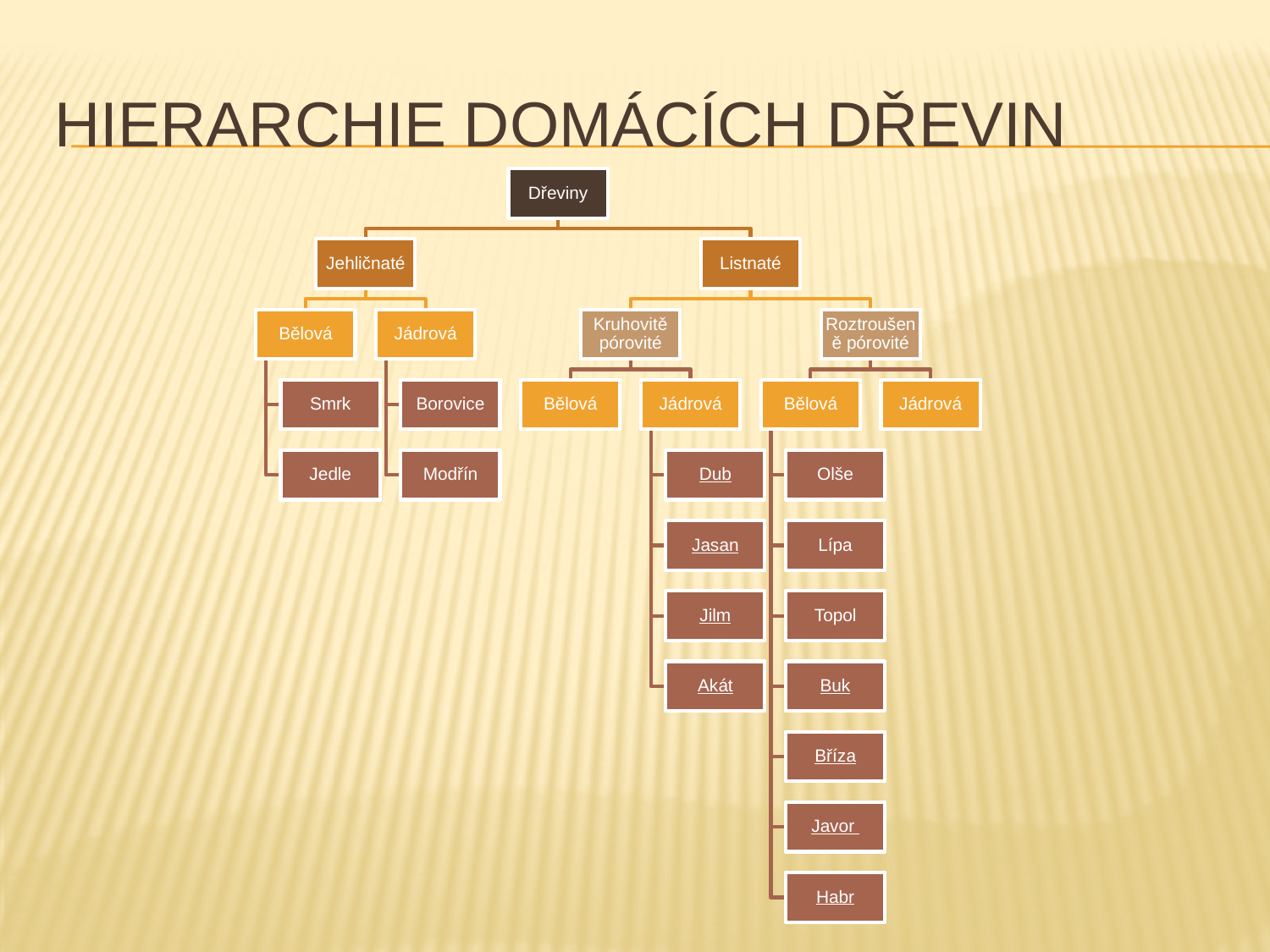

# Hierarchie domácích dřevin
Dřeviny
Jehličnaté
Bělová
Smrk
Jedle
Jádrová
Borovice
Modřín
Listnaté
Kruhovitě pórovité
Bělová
Jádrová
Dub
Jasan
Jilm
Akát
Roztroušeně pórovité
Bělová
Olše
Lípa
Topol
Buk
Bříza
Javor
Habr
Jádrová